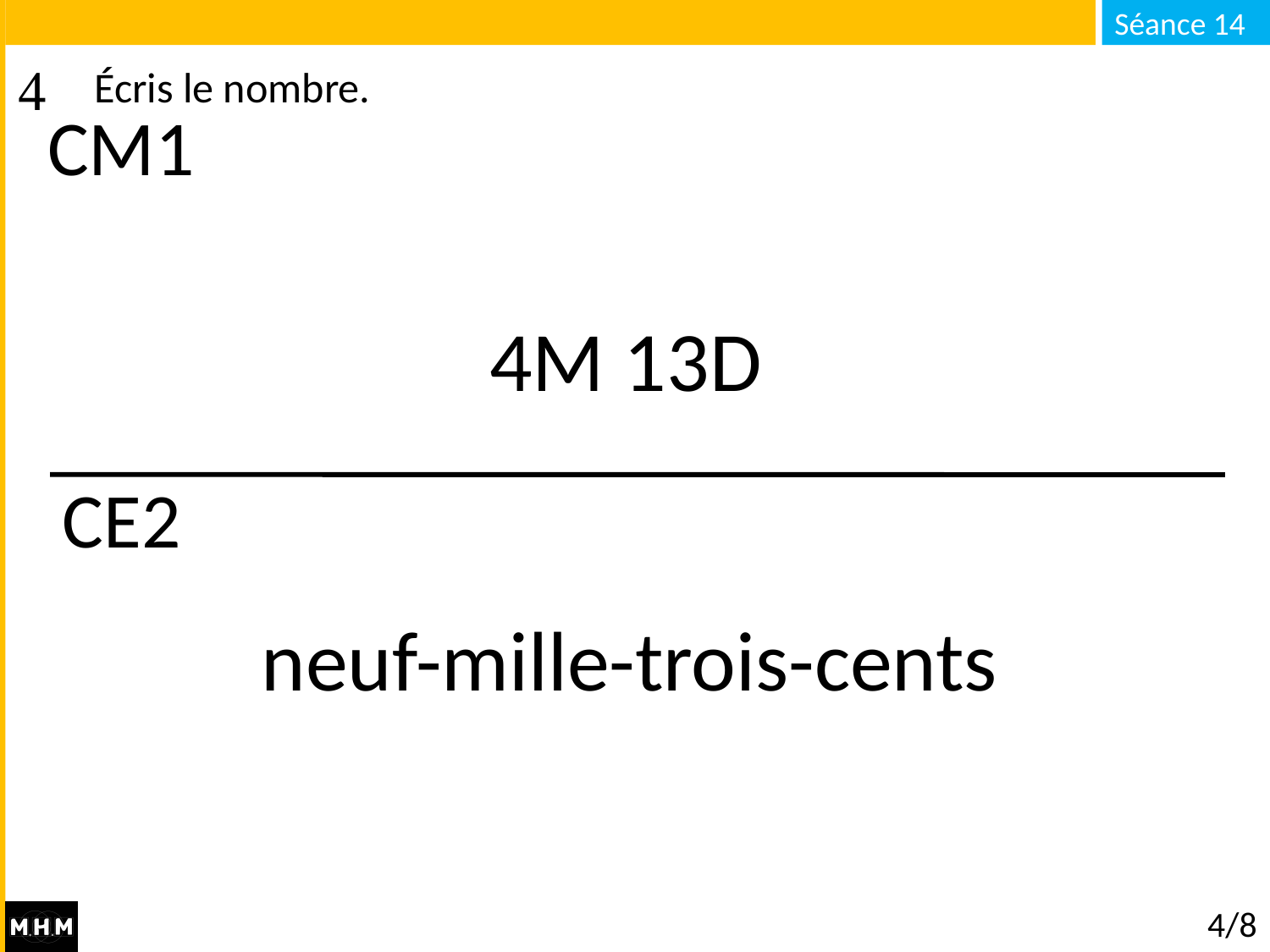

# Écris le nombre.
CM1
4M 13D
CE2

neuf-mille-trois-cents
4/8